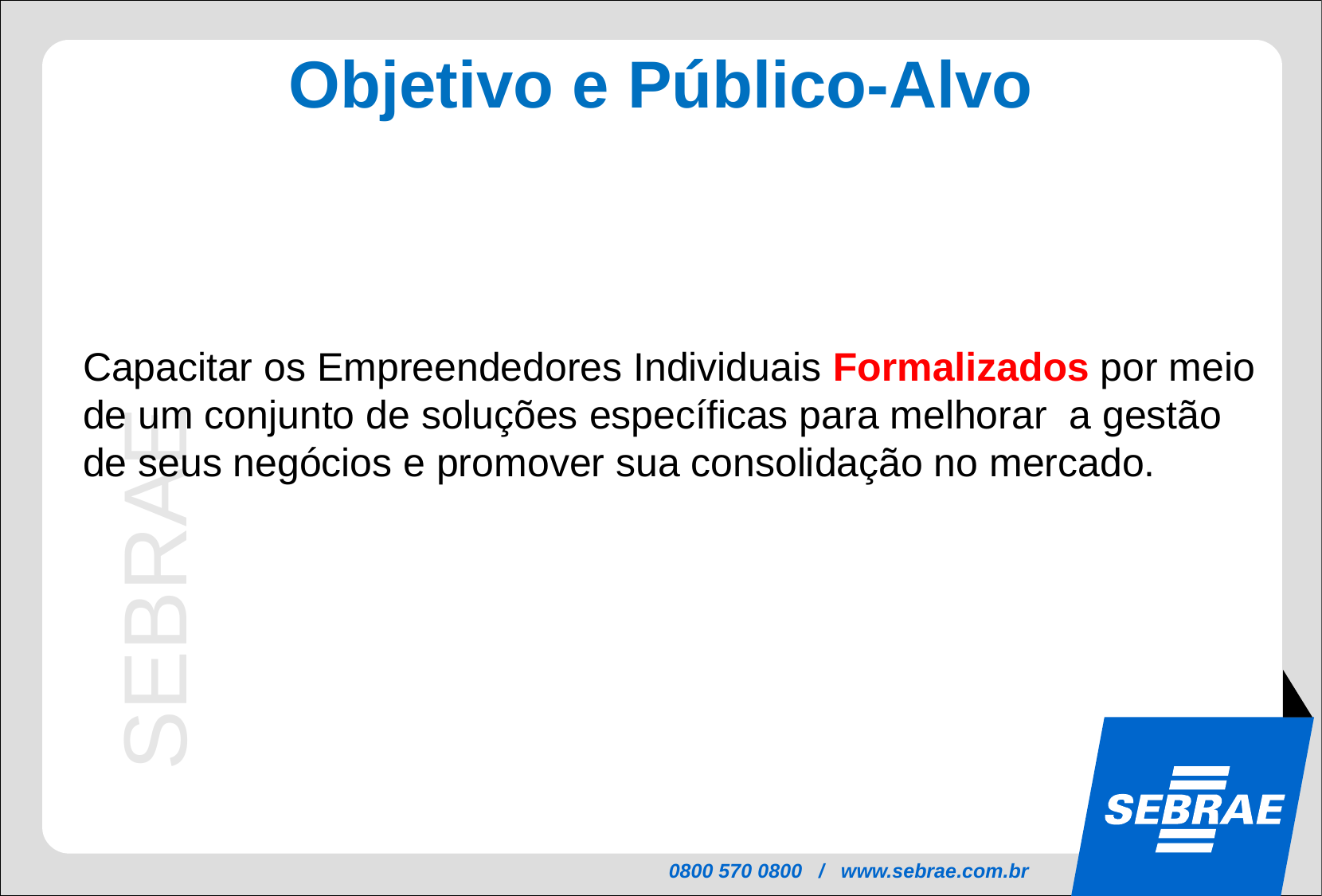

# Objetivo e Público-Alvo

	Capacitar os Empreendedores Individuais Formalizados por meio de um conjunto de soluções específicas para melhorar  a gestão de seus negócios e promover sua consolidação no mercado.